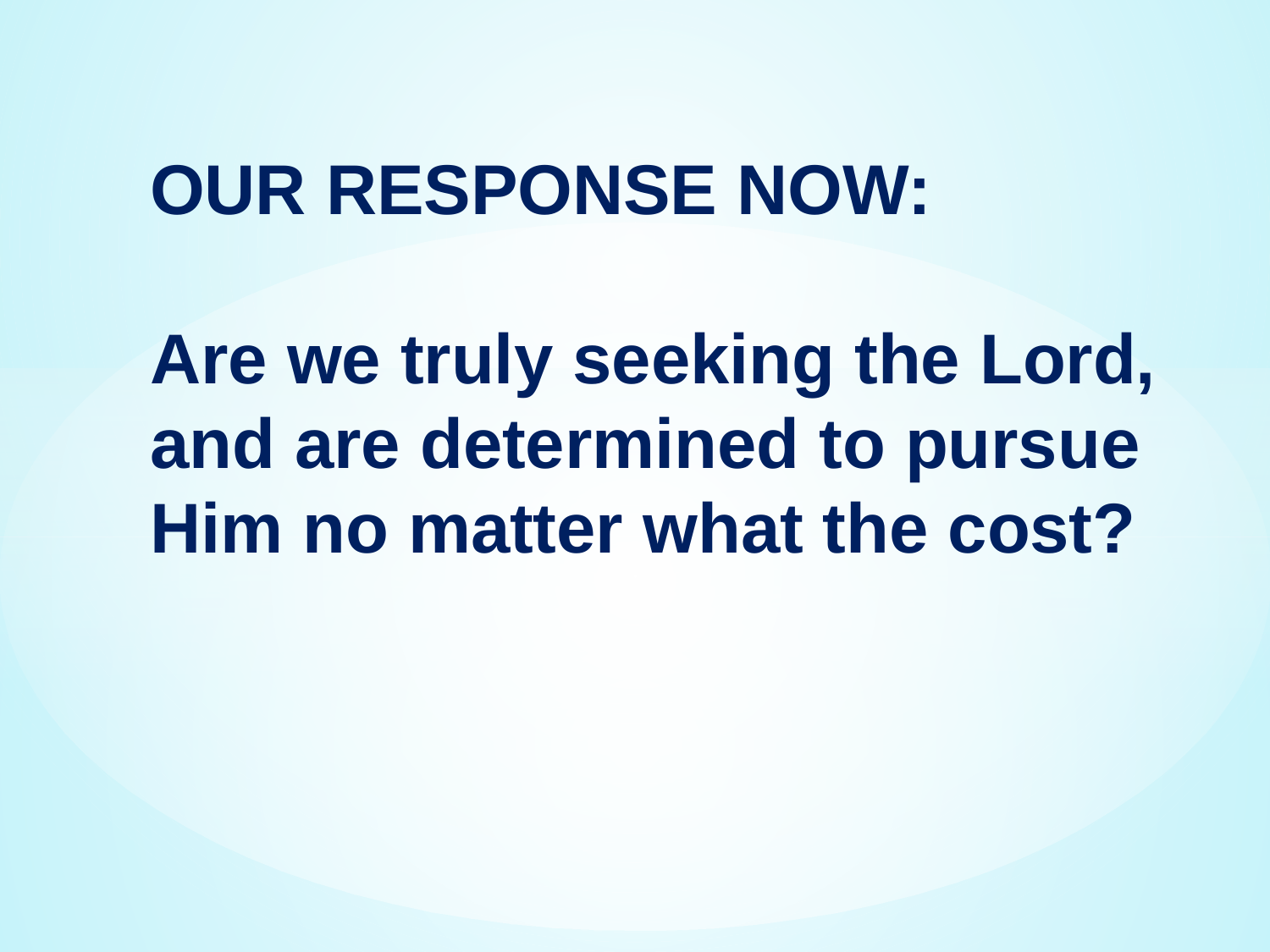

OUR RESPONSE NOW:

Are we truly seeking the Lord, and are determined to pursue Him no matter what the cost?